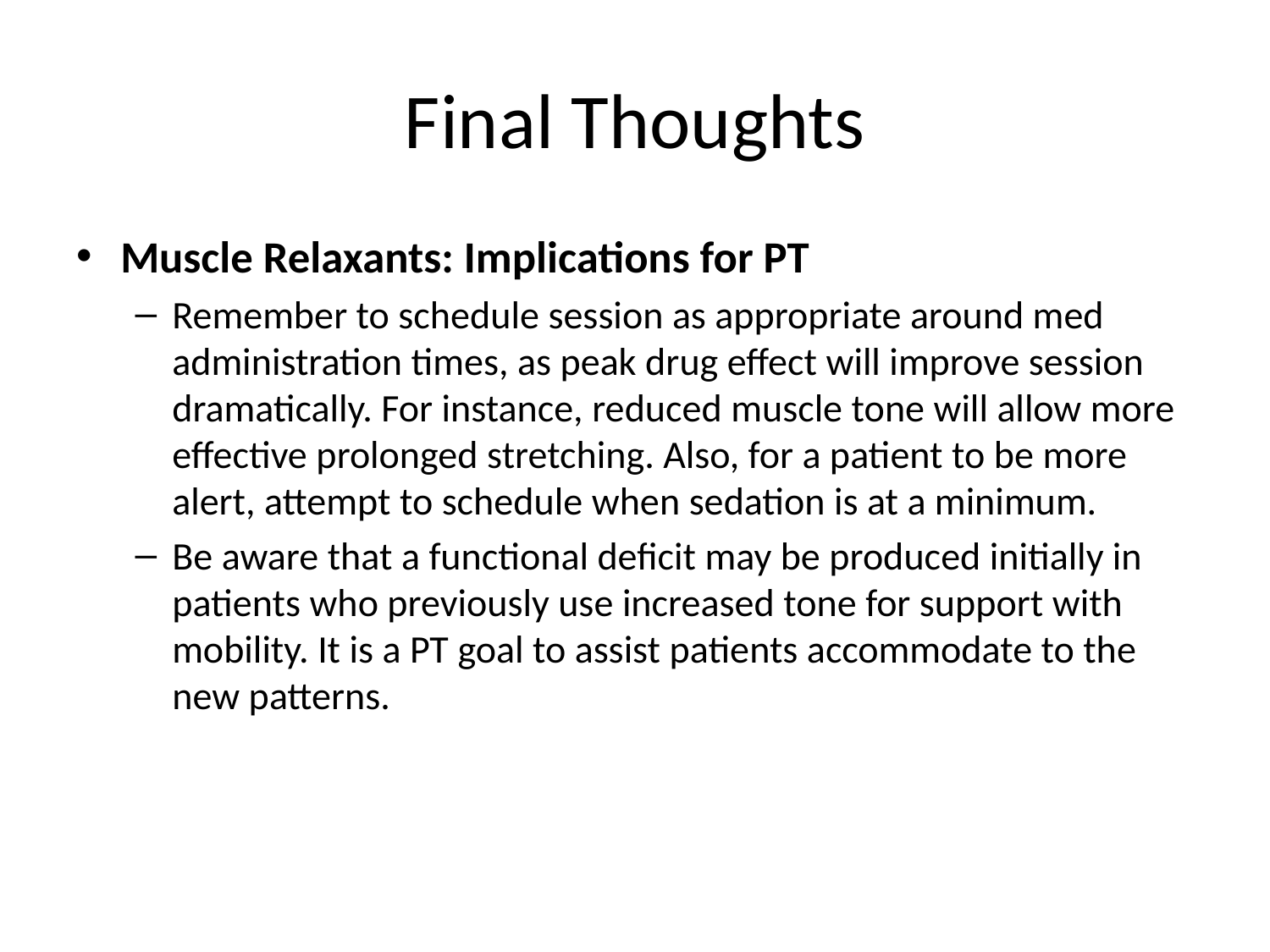

# Final Thoughts
Muscle Relaxants: Implications for PT
Remember to schedule session as appropriate around med administration times, as peak drug effect will improve session dramatically. For instance, reduced muscle tone will allow more effective prolonged stretching. Also, for a patient to be more alert, attempt to schedule when sedation is at a minimum.
Be aware that a functional deficit may be produced initially in patients who previously use increased tone for support with mobility. It is a PT goal to assist patients accommodate to the new patterns.